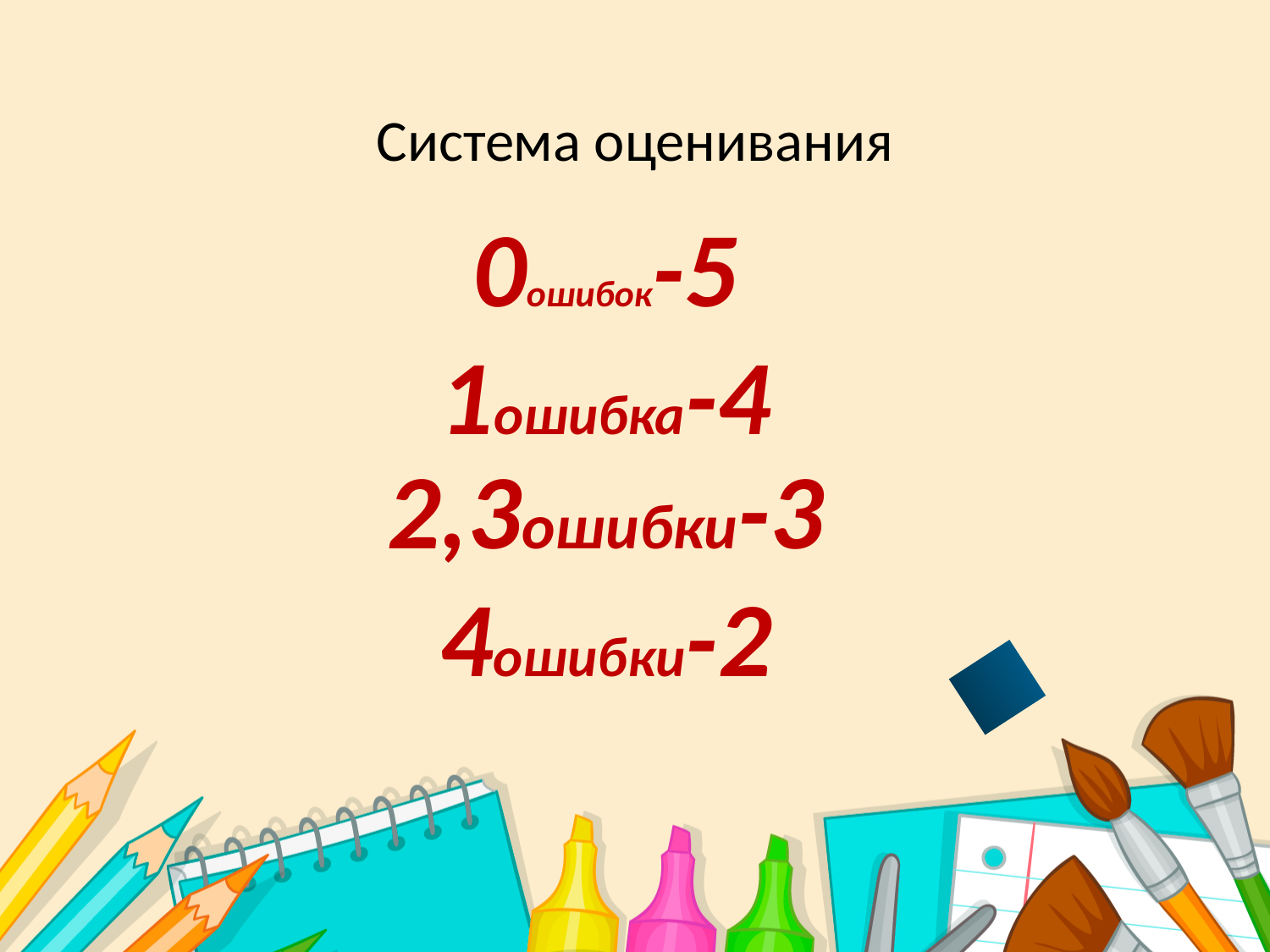

# Система оценивания
0ошибок-5
1ошибка-4
2,3ошибки-3
4ошибки-2